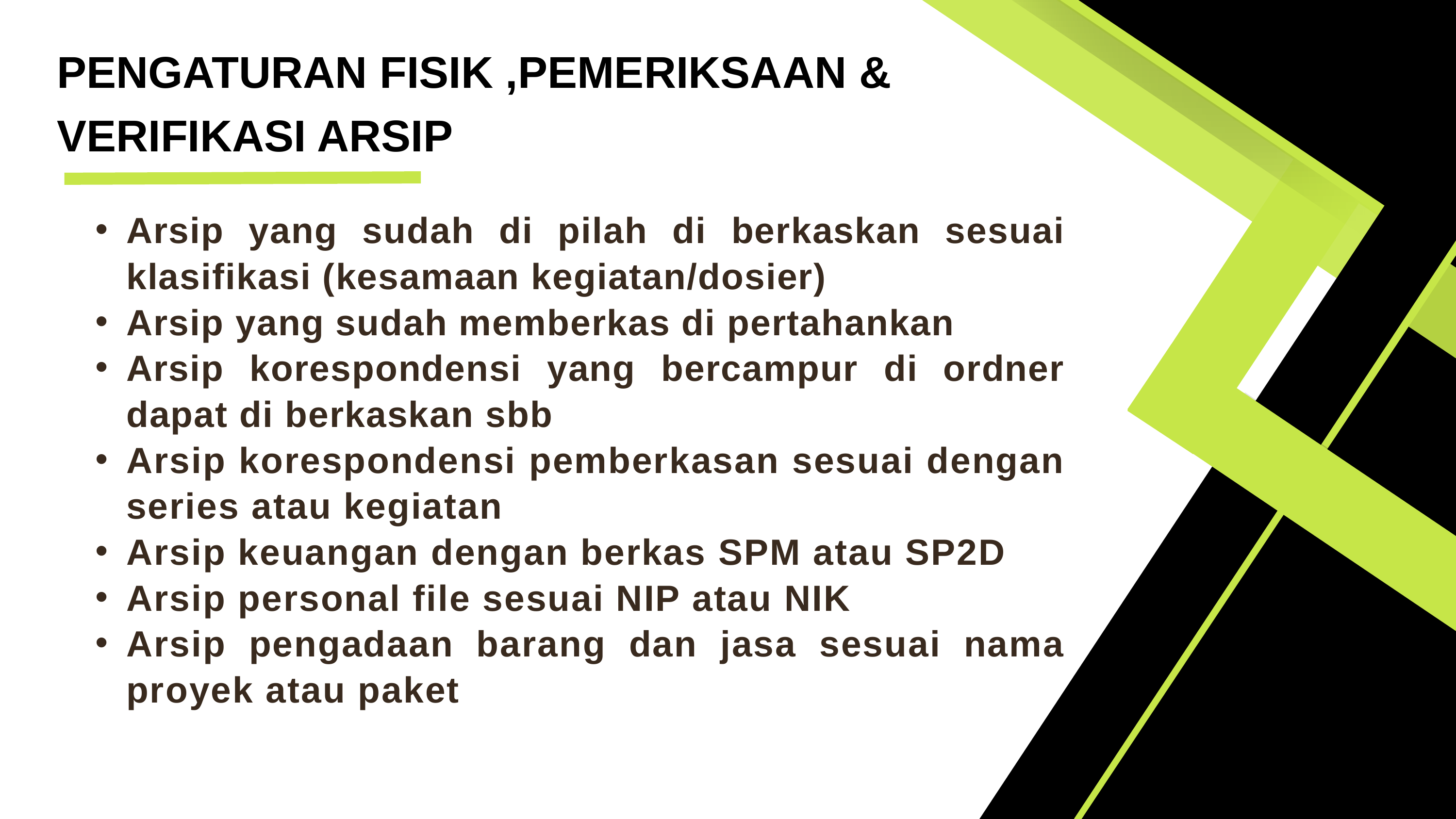

PENGATURAN FISIK ,PEMERIKSAAN & VERIFIKASI ARSIP

Arsip yang sudah di pilah di berkaskan sesuai klasifikasi (kesamaan kegiatan/dosier)
Arsip yang sudah memberkas di pertahankan
Arsip korespondensi yang bercampur di ordner dapat di berkaskan sbb
Arsip korespondensi pemberkasan sesuai dengan series atau kegiatan
Arsip keuangan dengan berkas SPM atau SP2D
Arsip personal file sesuai NIP atau NIK
Arsip pengadaan barang dan jasa sesuai nama proyek atau paket